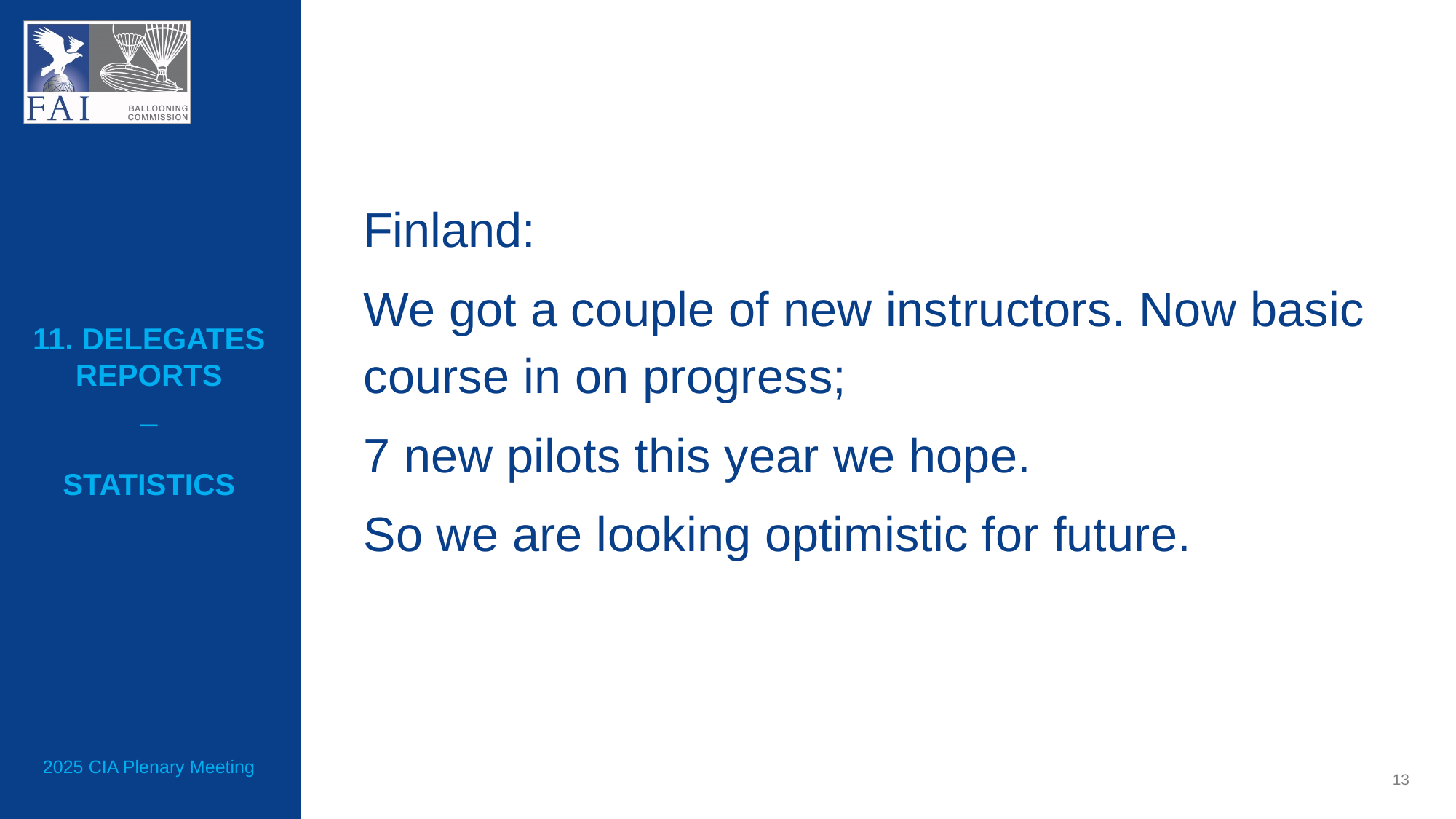

11. Delegates reports
_

Statistics
Finland:
We got a couple of new instructors. Now basic course in on progress;
7 new pilots this year we hope.
So we are looking optimistic for future.